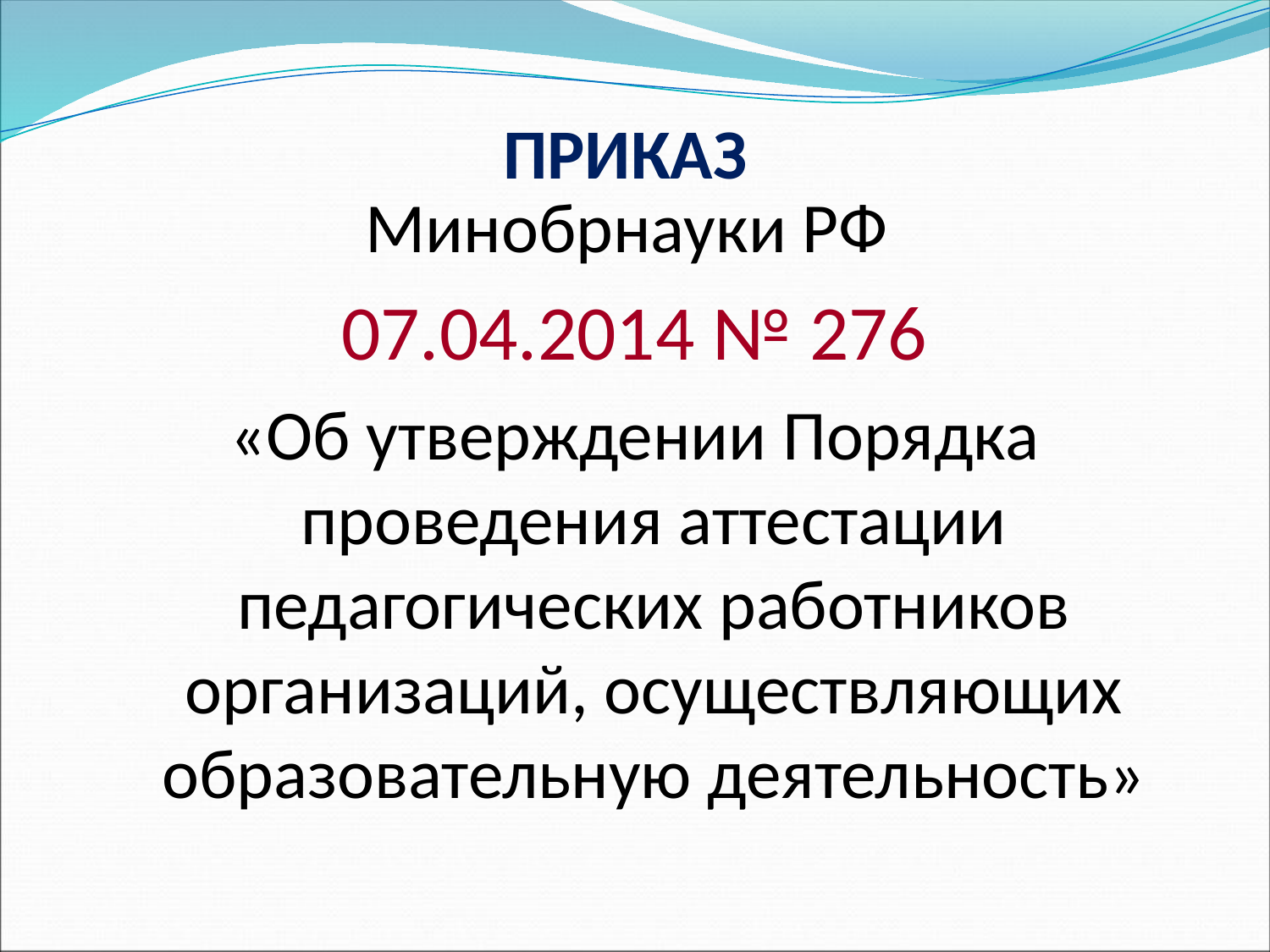

# ПРИКАЗ
Минобрнауки РФ
07.04.2014 № 276
«Об утверждении Порядка проведения аттестации педагогических работников организаций, осуществляющих образовательную деятельность»